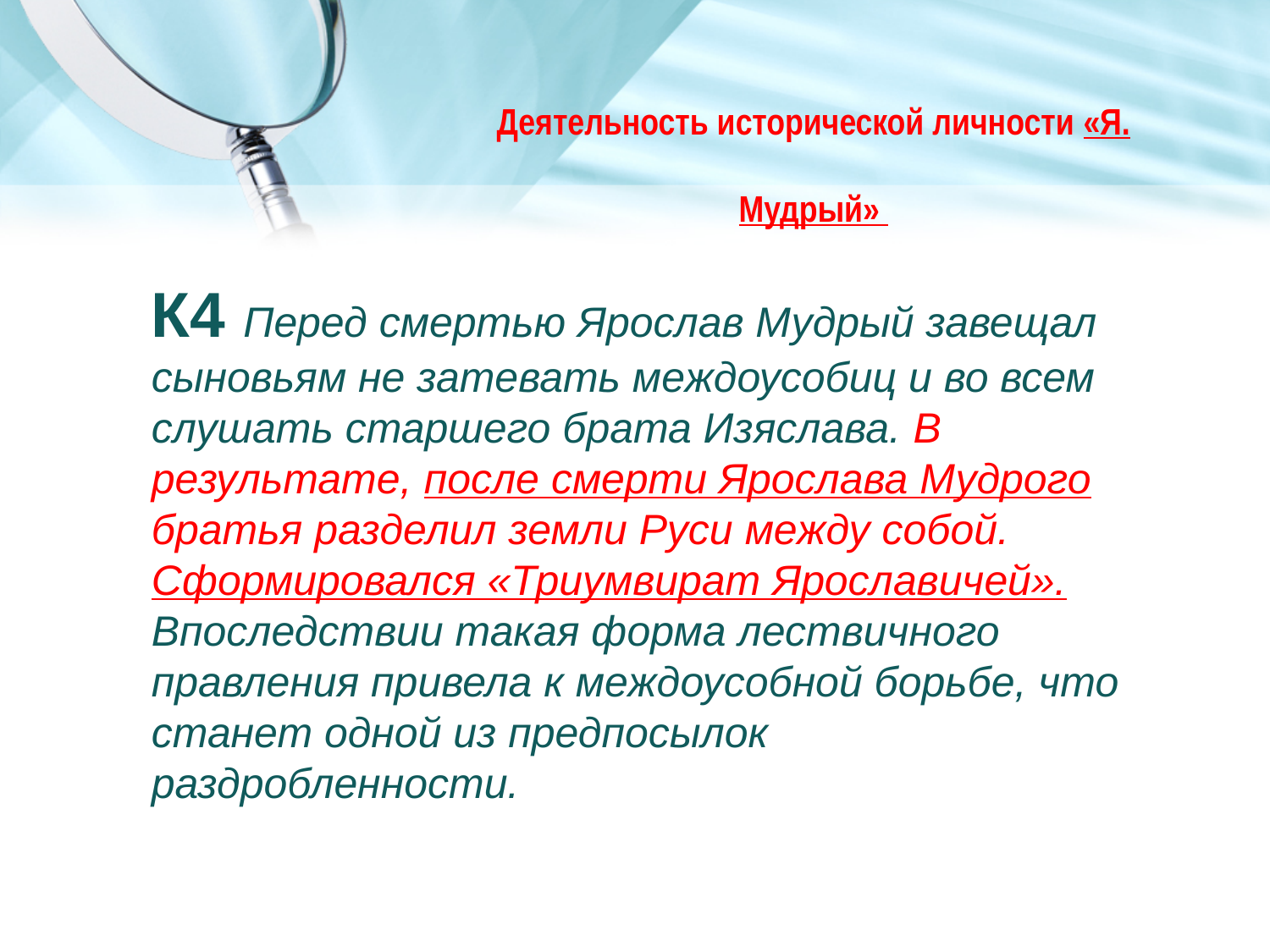

Деятельность исторической личности «Я. Мудрый»
К4 Перед смертью Ярослав Мудрый завещал сыновьям не затевать междоусобиц и во всем слушать старшего брата Изяслава. В результате, после смерти Ярослава Мудрого братья разделил земли Руси между собой. Сформировался «Триумвират Ярославичей». Впоследствии такая форма лествичного правления привела к междоусобной борьбе, что станет одной из предпосылок  раздробленности.